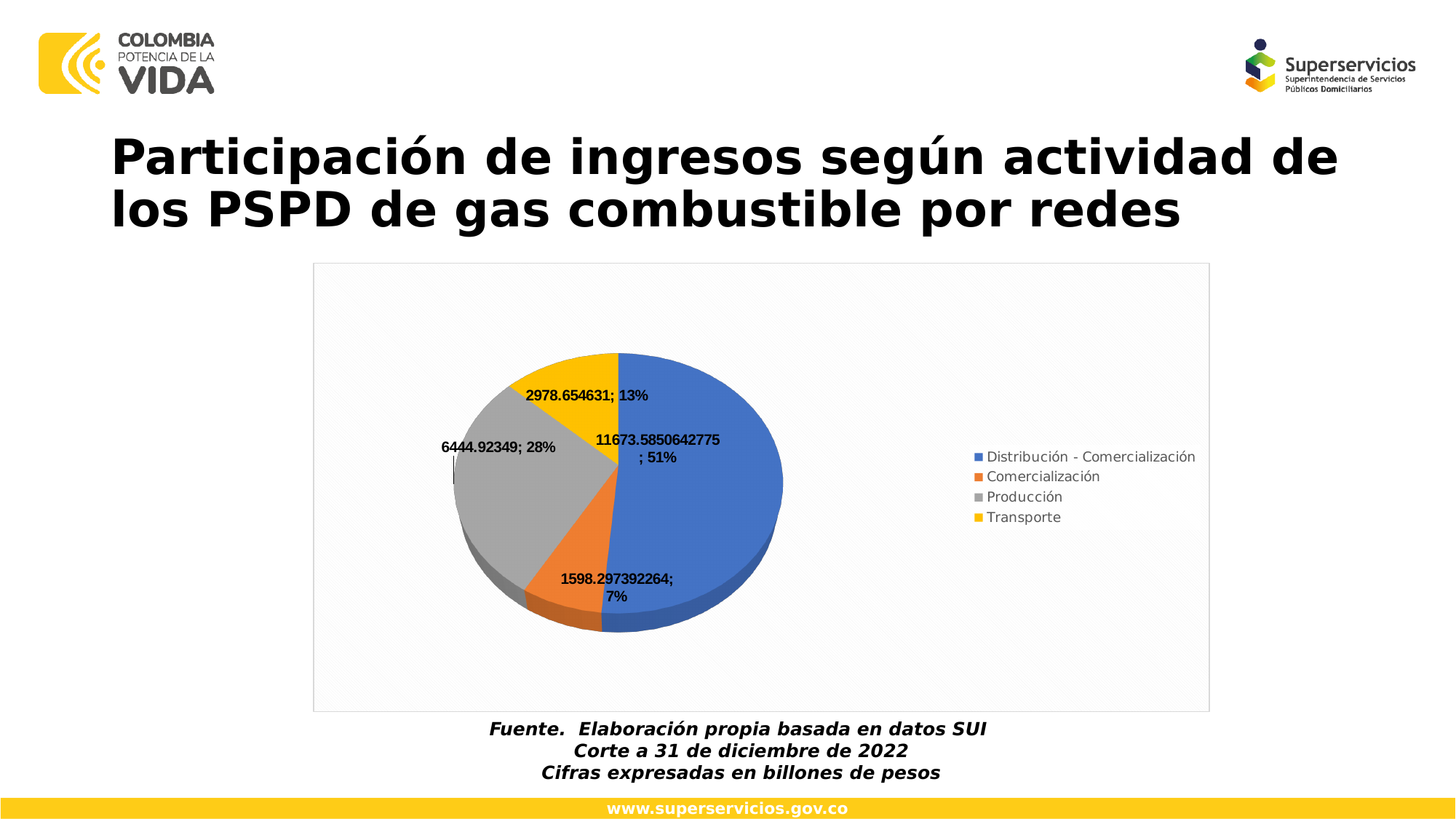

# Participación de ingresos según actividad de los PSPD de gas combustible por redes

[unsupported chart]

Fuente.  Elaboración propia basada en datos SUI
Corte a 31 de diciembre de 2022
Cifras expresadas en billones de pesos